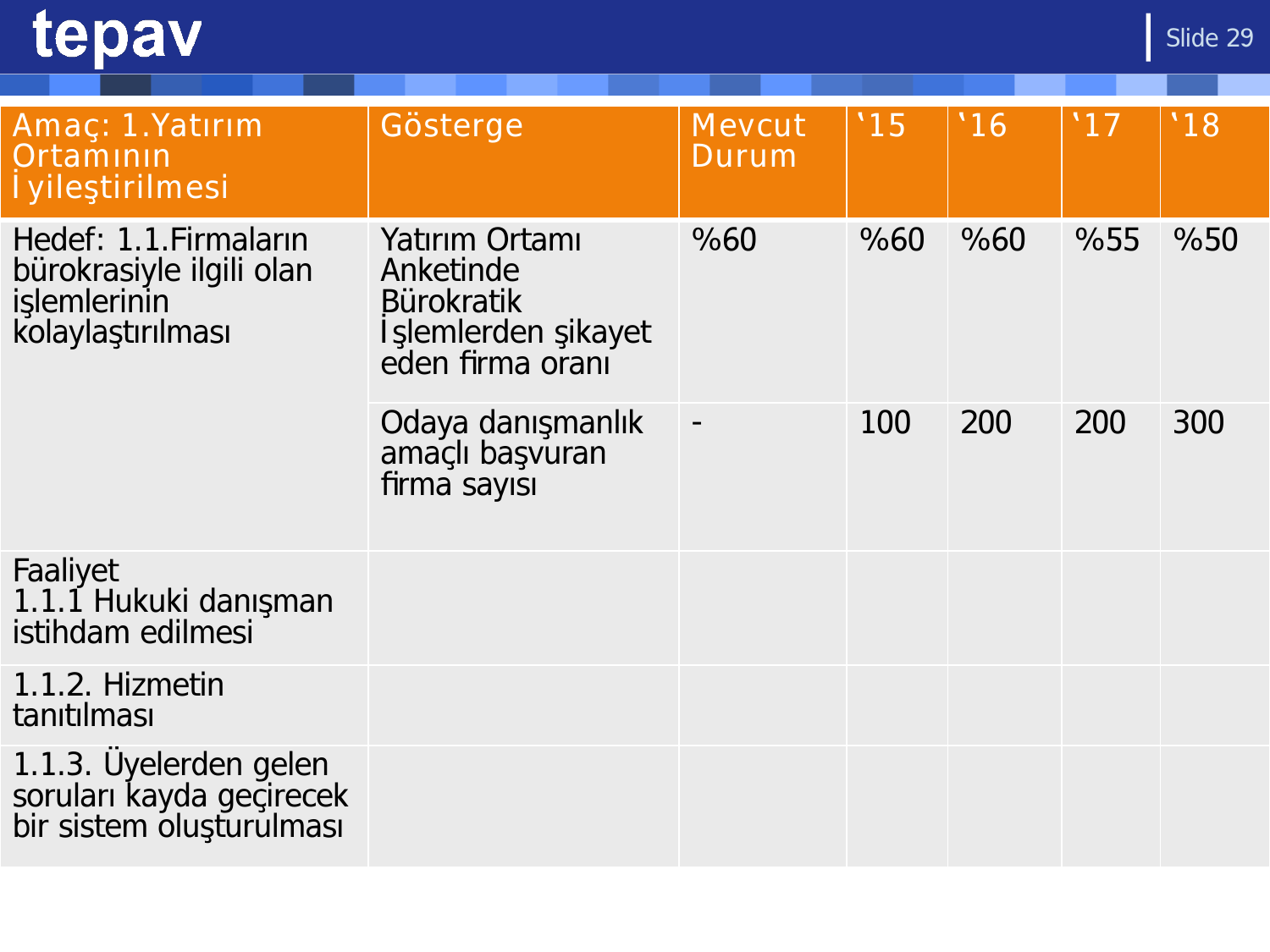

Slide 29
#
| Amaç: 1.Yatırım Ortamının İyileştirilmesi | Gösterge | Mevcut Durum | ‘15 | ‘16 | ‘17 | ‘18 |
| --- | --- | --- | --- | --- | --- | --- |
| Hedef: 1.1.Firmaların bürokrasiyle ilgili olan işlemlerinin kolaylaştırılması | Yatırım Ortamı Anketinde Bürokratik İşlemlerden şikayet eden firma oranı | %60 | %60 | %60 | %55 | %50 |
|  | Odaya danışmanlık amaçlı başvuran firma sayısı | - | 100 | 200 | 200 | 300 |
| Faaliyet 1.1.1 Hukuki danışman istihdam edilmesi |  |  |  |  |  |  |
| 1.1.2. Hizmetin tanıtılması |  |  |  |  |  |  |
| 1.1.3. Üyelerden gelen soruları kayda geçirecek bir sistem oluşturulması |  |  |  |  |  |  |